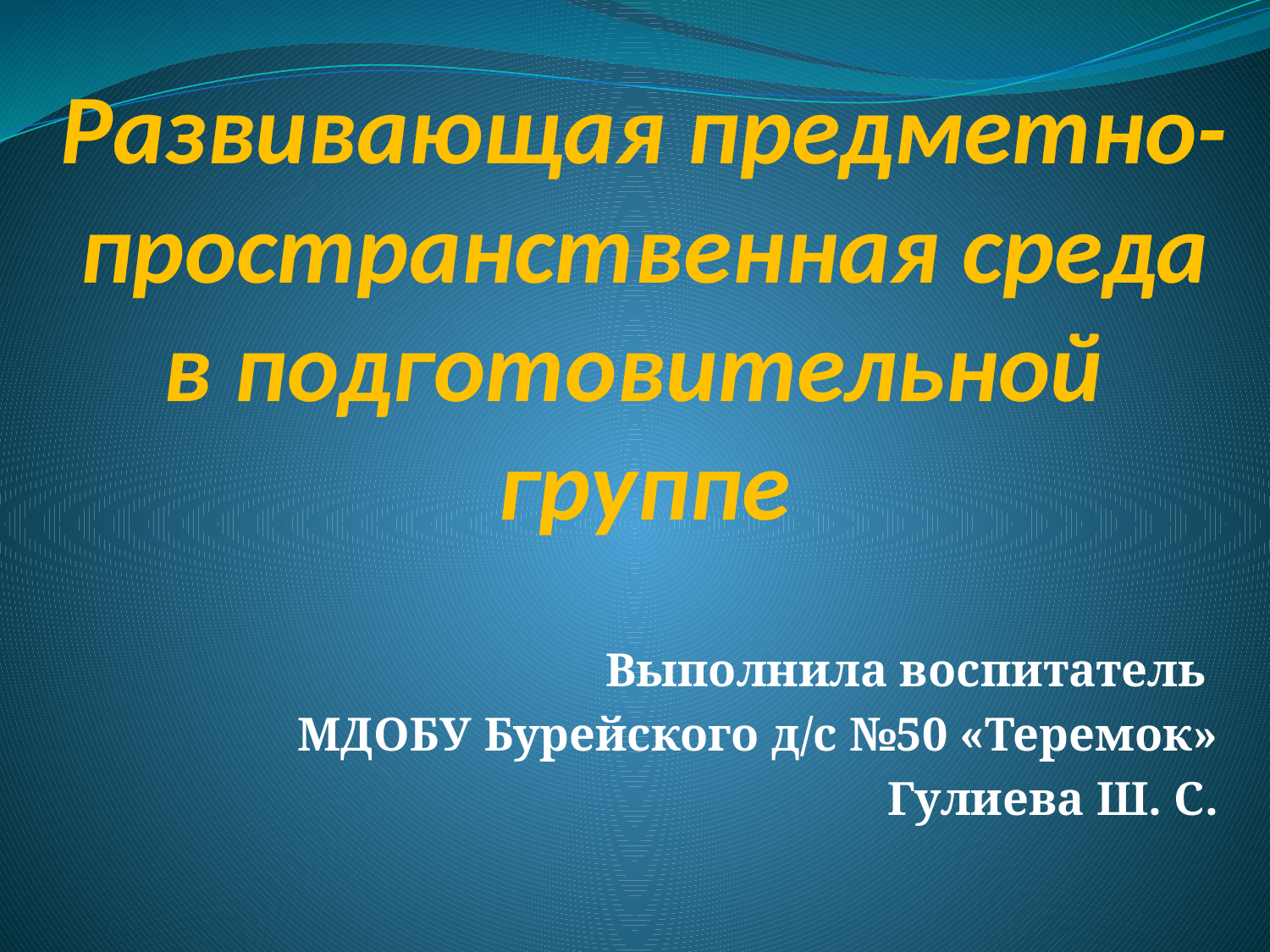

# Развивающая предметно-пространственная среда в подготовительной группе
Выполнила воспитатель
МДОБУ Бурейского д/с №50 «Теремок»
Гулиева Ш. С.